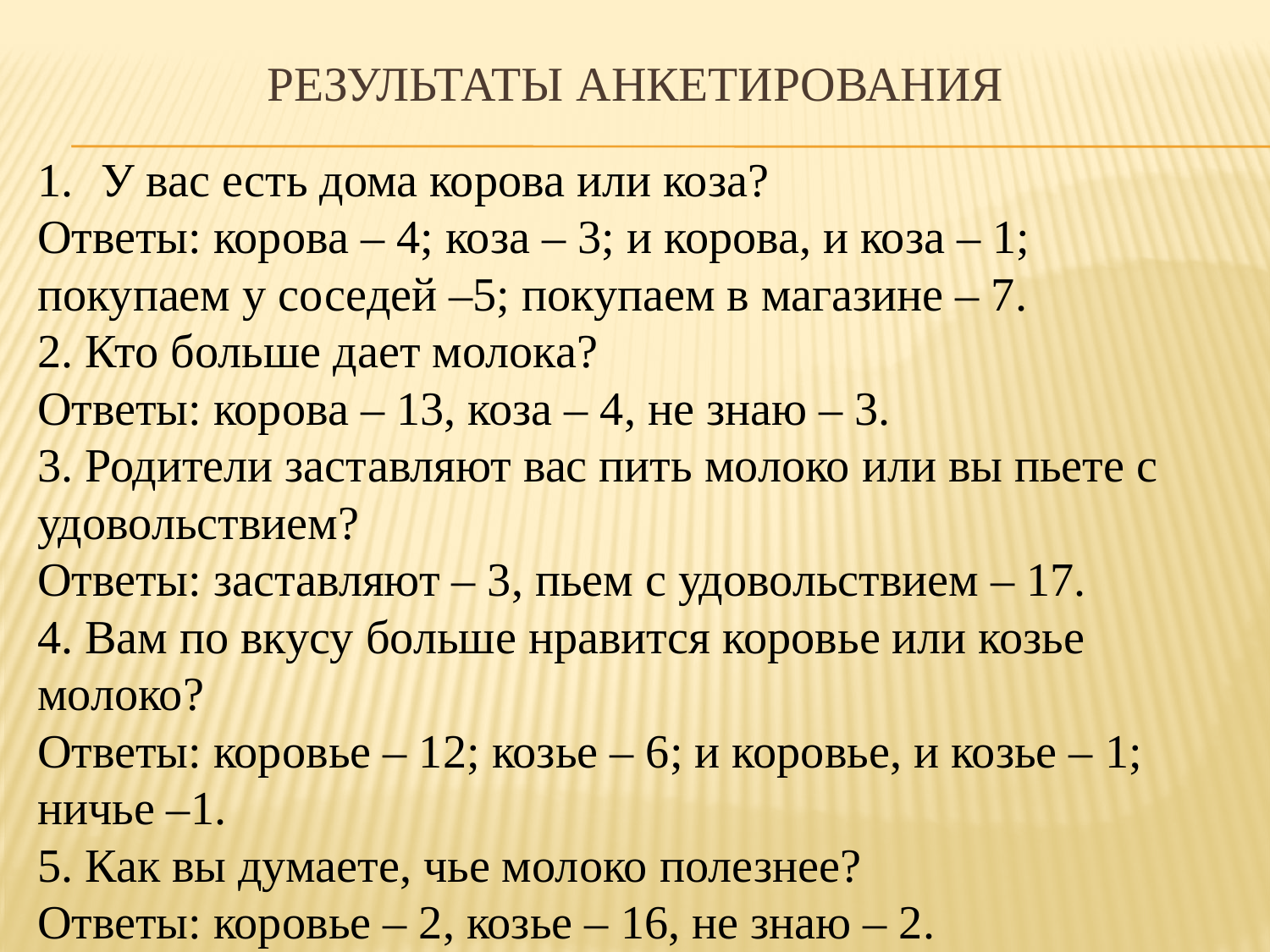

# Результаты анкетирования
У вас есть дома корова или коза?
Ответы: корова – 4; коза – 3; и корова, и коза – 1; покупаем у соседей –5; покупаем в магазине – 7.
2. Кто больше дает молока?
Ответы: корова – 13, коза – 4, не знаю – 3.
3. Родители заставляют вас пить молоко или вы пьете с удовольствием?
Ответы: заставляют – 3, пьем с удовольствием – 17.
4. Вам по вкусу больше нравится коровье или козье молоко?
Ответы: коровье – 12; козье – 6; и коровье, и козье – 1; ничье –1.
5. Как вы думаете, чье молоко полезнее?
Ответы: коровье – 2, козье – 16, не знаю – 2.